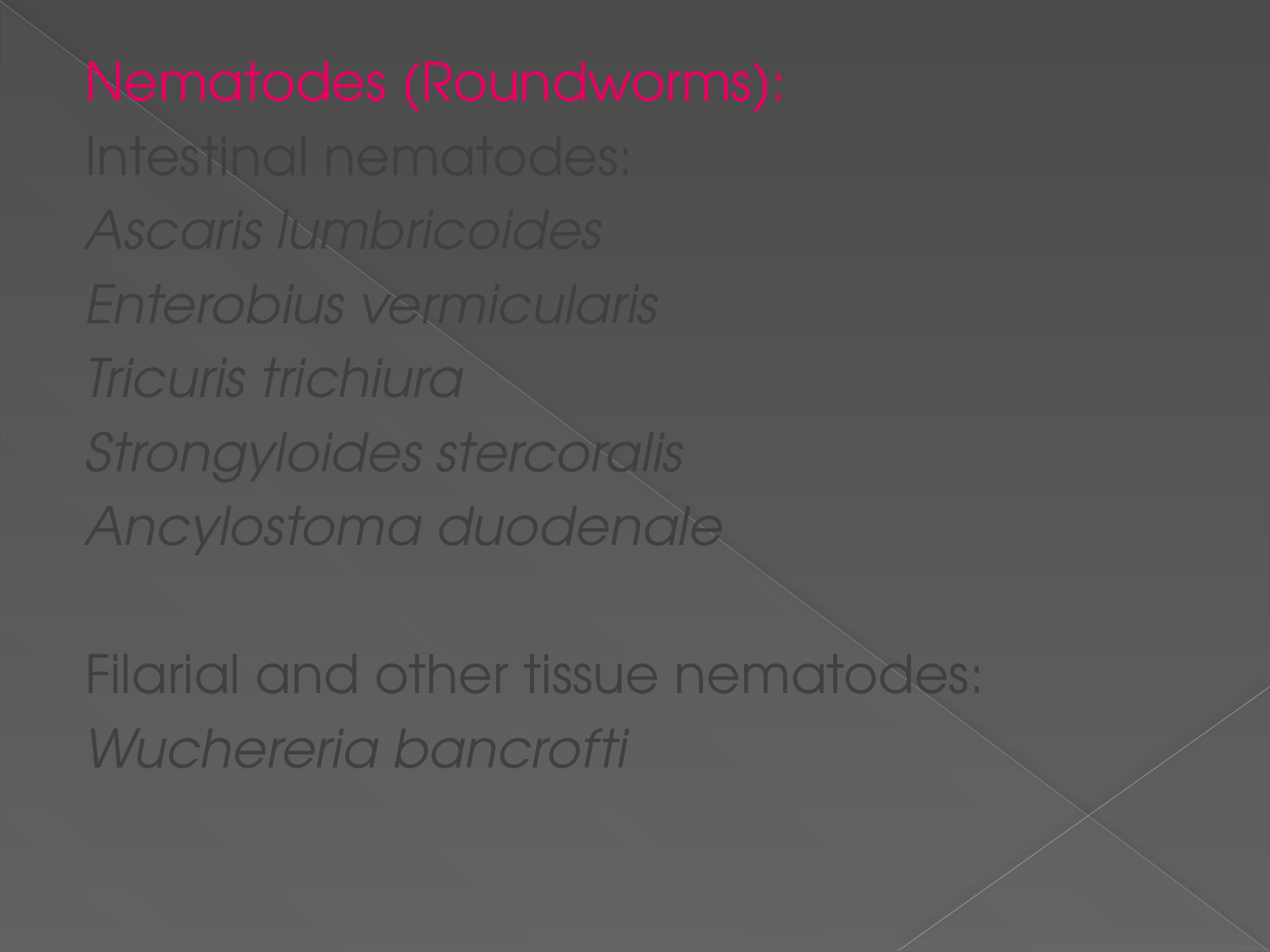

#
Nematodes (Roundworms):
Intestinal nematodes:
Ascaris lumbricoides
Enterobius vermicularis
Tricuris trichiura
Strongyloides stercoralis
Ancylostoma duodenale

Filarial and other tissue nematodes:
Wuchereria bancrofti